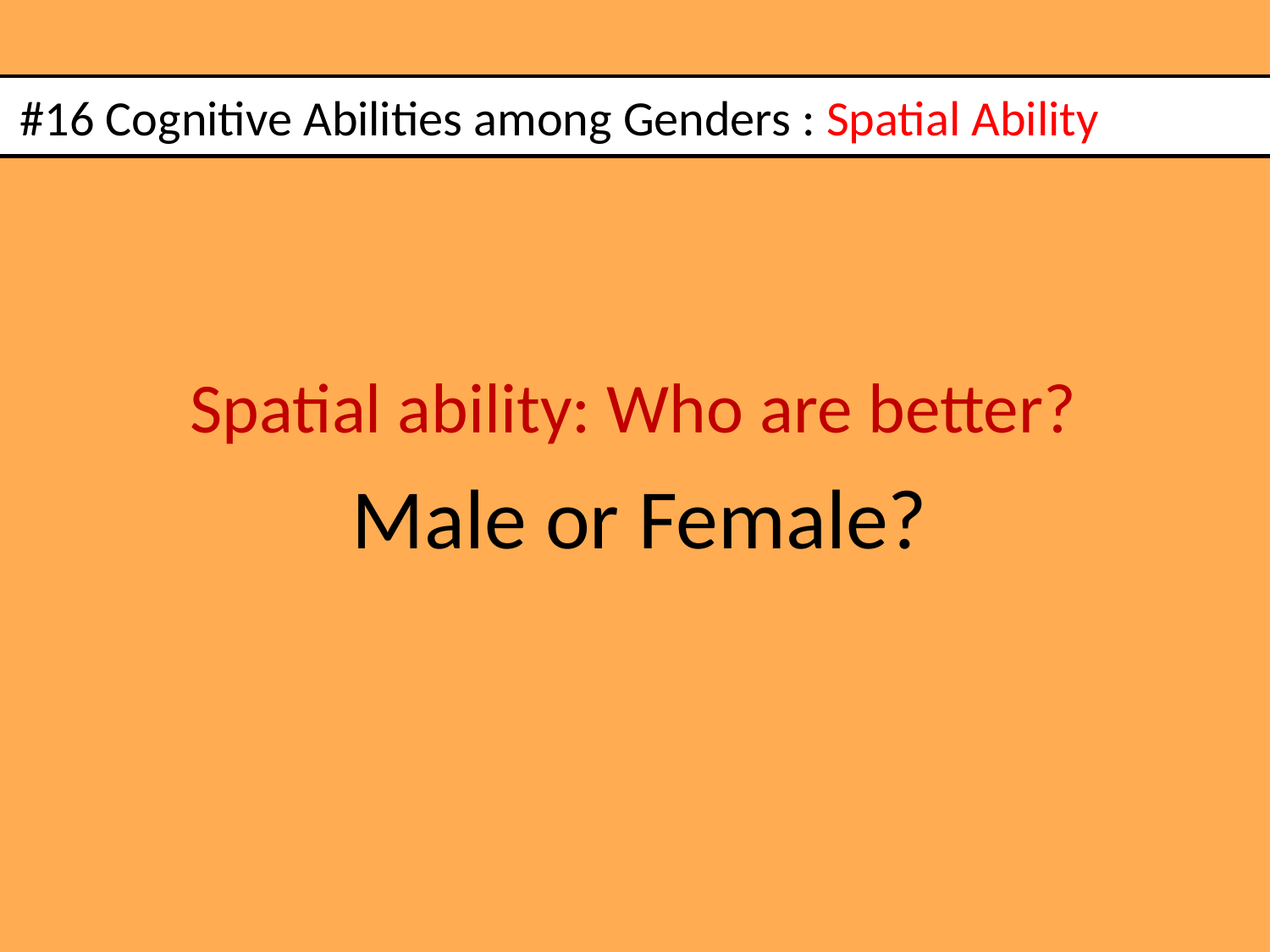

# #16 Cognitive Abilities among Genders : Spatial Ability
Spatial ability: Who are better?
Male or Female?